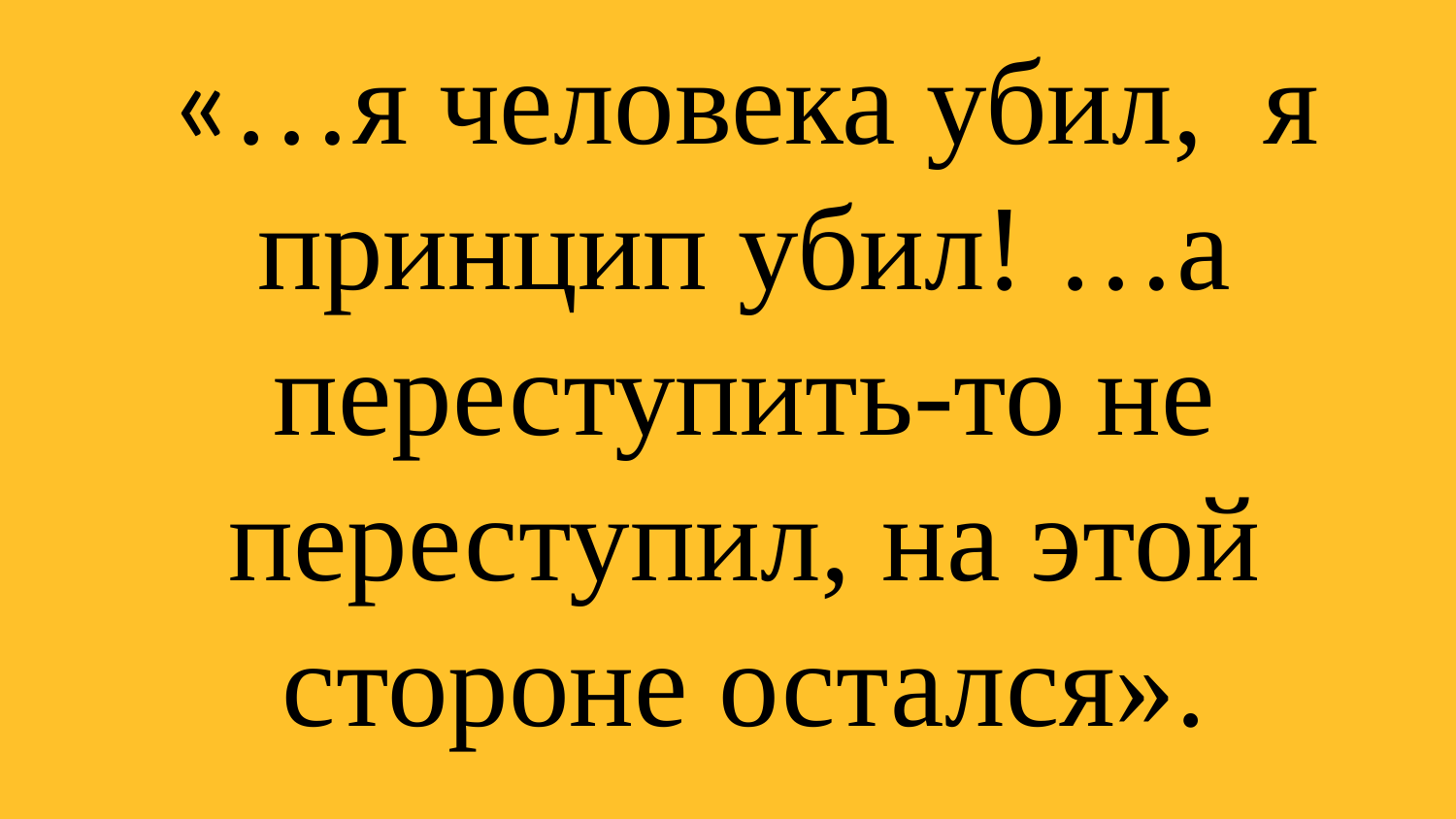

«…я человека убил,  я принцип убил! …а переступить-то не переступил, на этой стороне остался».